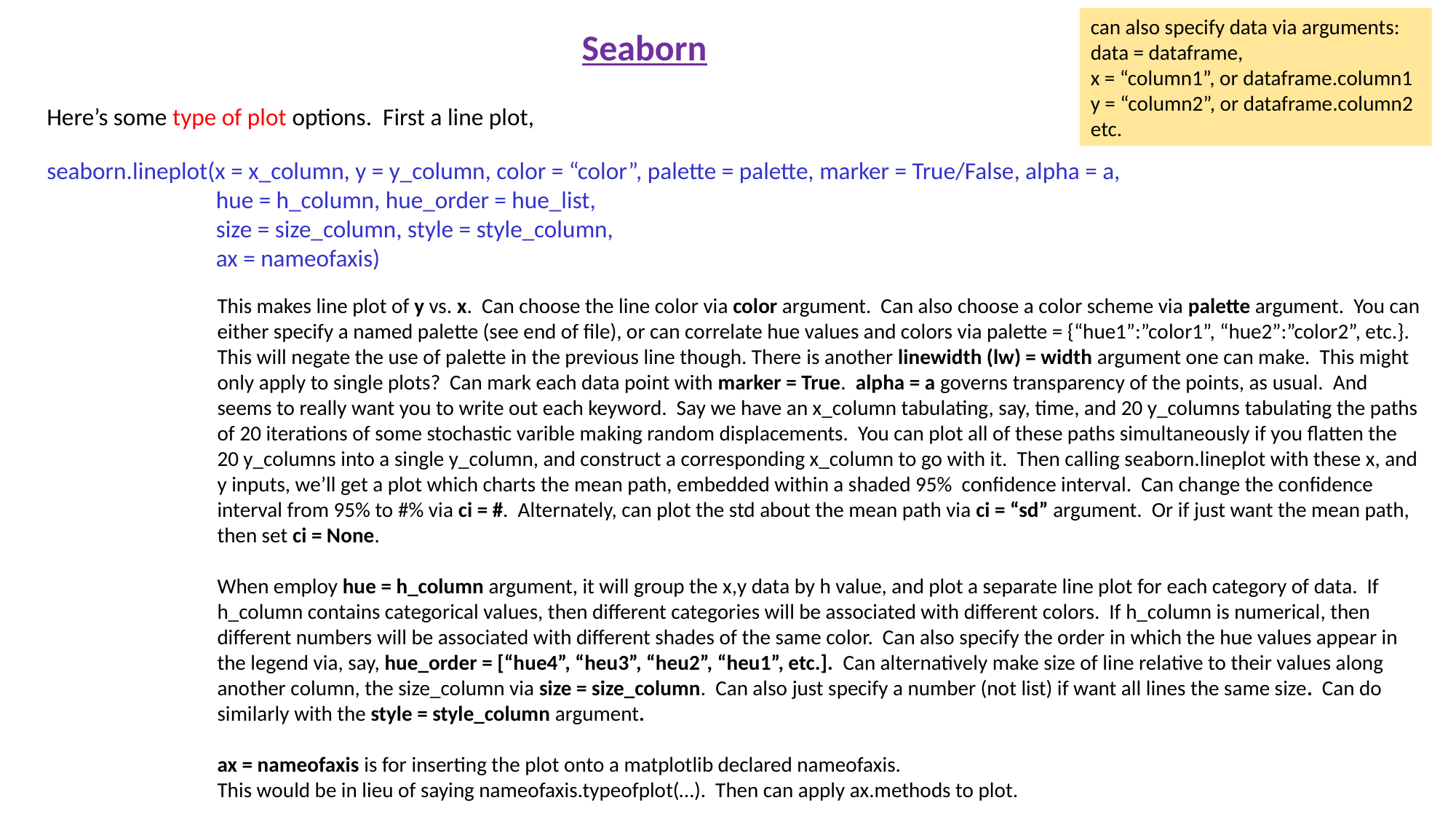

can also specify data via arguments:
data = dataframe,
x = “column1”, or dataframe.column1
y = “column2”, or dataframe.column2
etc.
Seaborn
Here’s some type of plot options.  First a line plot,
seaborn.lineplot(x = x_column, y = y_column, color = “color”, palette = palette, marker = True/False, alpha = a,
	           hue = h_column, hue_order = hue_list,
	           size = size_column, style = style_column,
	           ax = nameofaxis)
This makes line plot of y vs. x.  Can choose the line color via color argument.  Can also choose a color scheme via palette argument.  You can either specify a named palette (see end of file), or can correlate hue values and colors via palette = {“hue1”:”color1”, “hue2”:”color2”, etc.}.  This will negate the use of palette in the previous line though. There is another linewidth (lw) = width argument one can make.  This might only apply to single plots?  Can mark each data point with marker = True.  alpha = a governs transparency of the points, as usual.  And seems to really want you to write out each keyword.  Say we have an x_column tabulating, say, time, and 20 y_columns tabulating the paths of 20 iterations of some stochastic varible making random displacements.  You can plot all of these paths simultaneously if you flatten the 20 y_columns into a single y_column, and construct a corresponding x_column to go with it.  Then calling seaborn.lineplot with these x, and y inputs, we’ll get a plot which charts the mean path, embedded within a shaded 95%  confidence interval.  Can change the confidence interval from 95% to #% via ci = #.  Alternately, can plot the std about the mean path via ci = “sd” argument.  Or if just want the mean path, then set ci = None.

When employ hue = h_column argument, it will group the x,y data by h value, and plot a separate line plot for each category of data.  If h_column contains categorical values, then different categories will be associated with different colors.  If h_column is numerical, then different numbers will be associated with different shades of the same color.  Can also specify the order in which the hue values appear in the legend via, say, hue_order = [“hue4”, “heu3”, “heu2”, “heu1”, etc.].  Can alternatively make size of line relative to their values along another column, the size_column via size = size_column.  Can also just specify a number (not list) if want all lines the same size.  Can do similarly with the style = style_column argument.

ax = nameofaxis is for inserting the plot onto a matplotlib declared nameofaxis.
This would be in lieu of saying nameofaxis.typeofplot(…).  Then can apply ax.methods to plot.